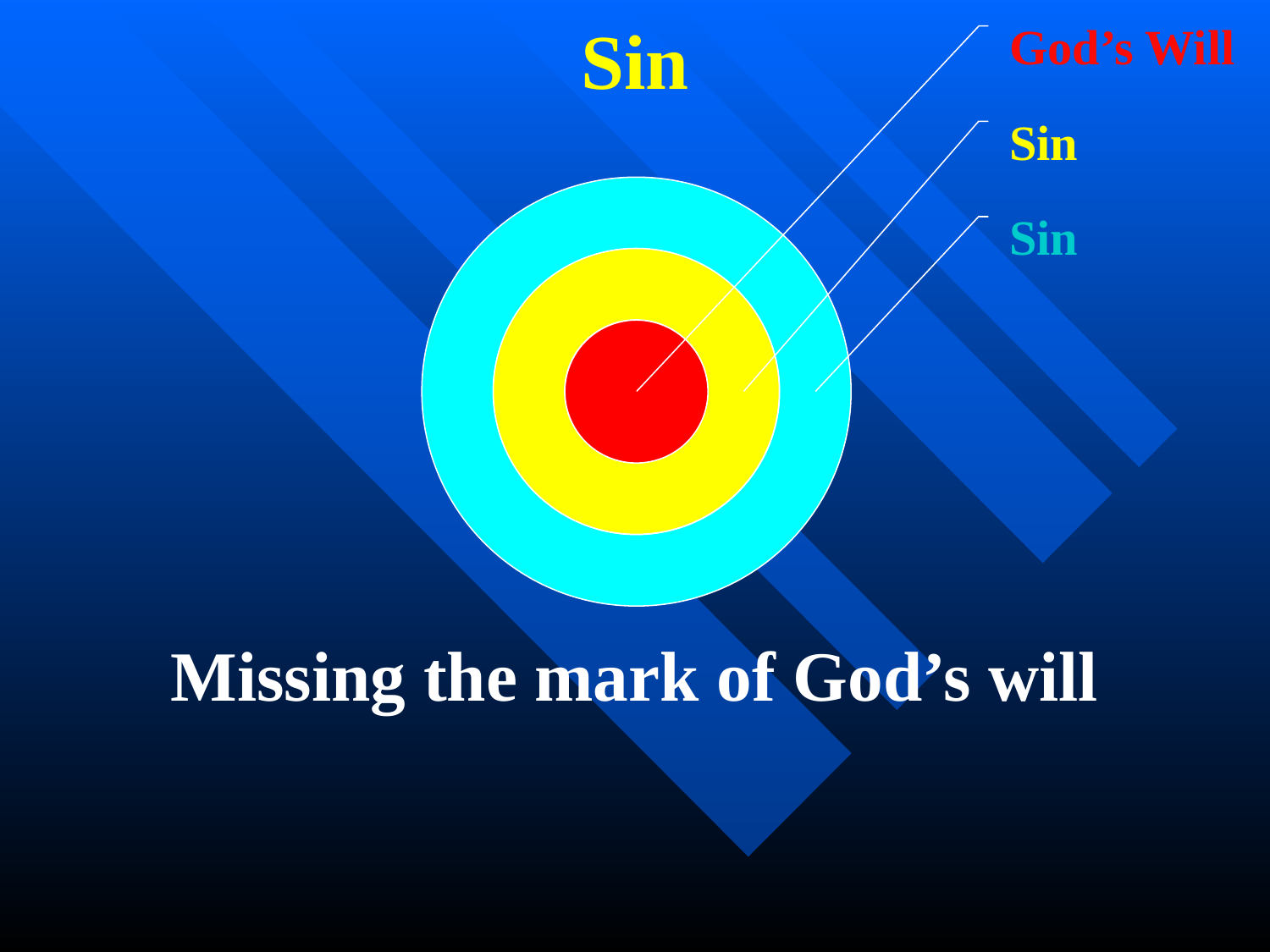

# Sin
God’s Will
Sin

Sin

Missing the mark of God’s will